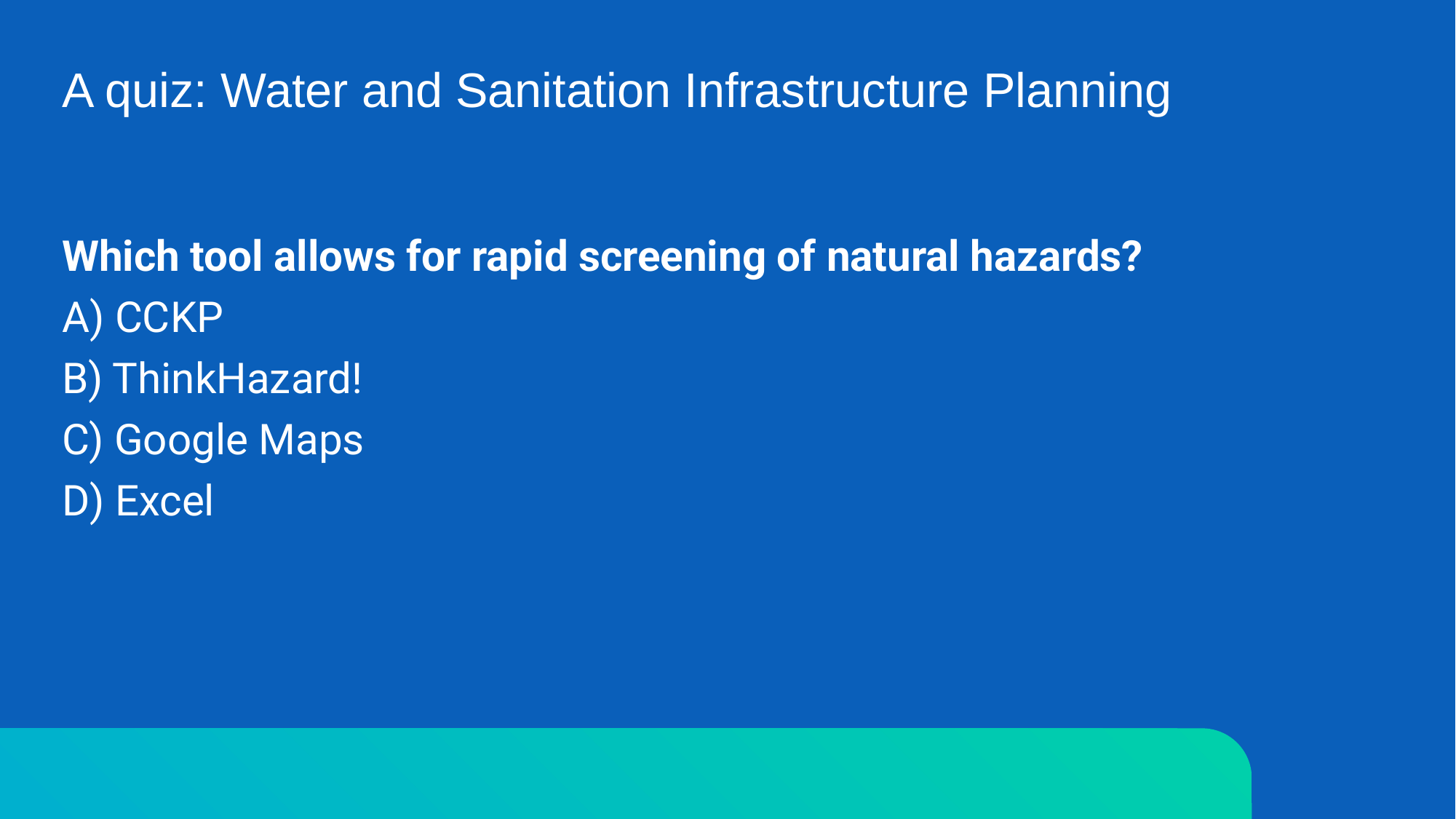

# A quiz: Water and Sanitation Infrastructure Planning
Which tool allows for rapid screening of natural hazards?
A) CCKP
B) ThinkHazard!
C) Google Maps
D) Excel